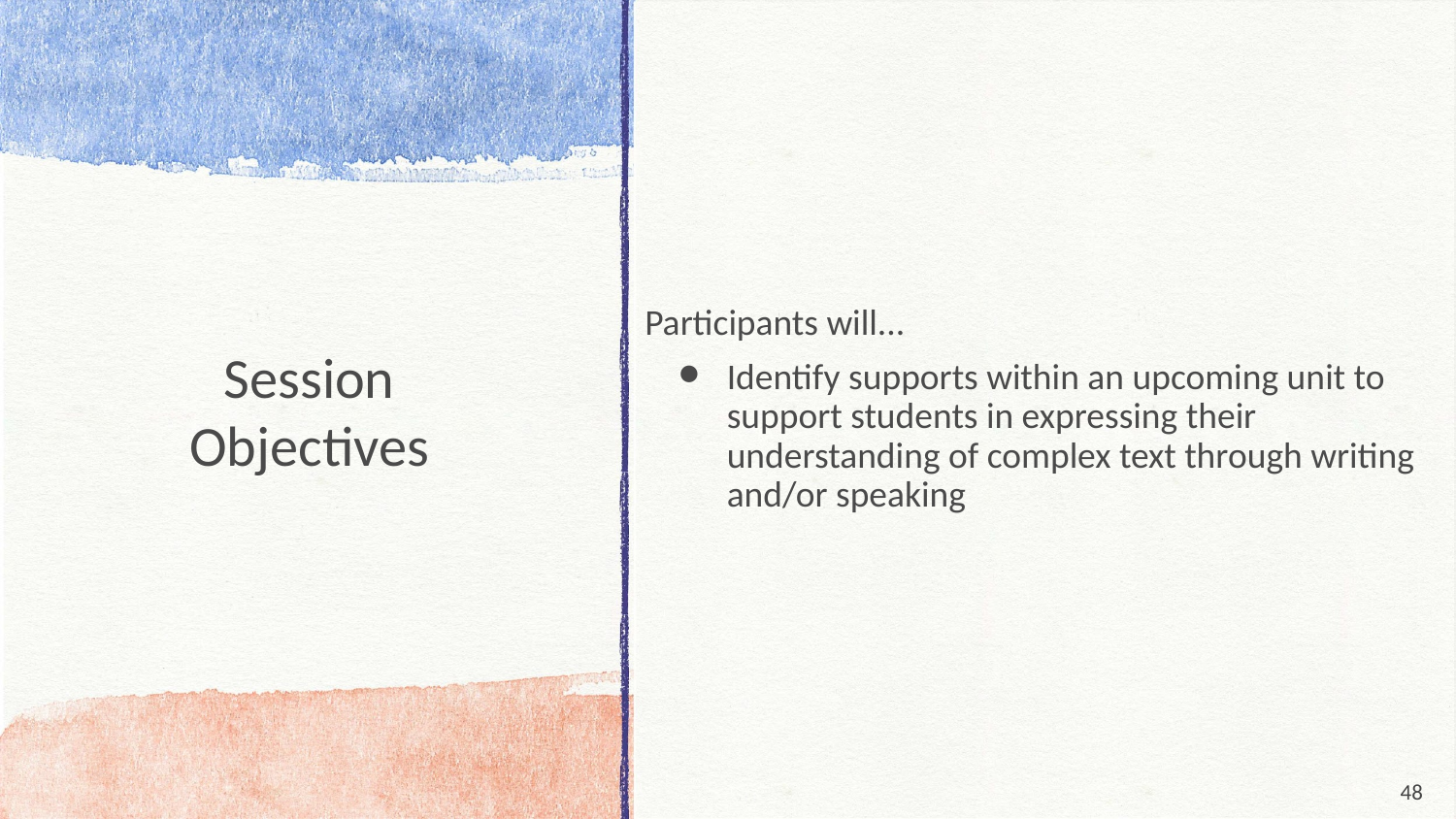

Participants will...
Identify supports within an upcoming unit to support students in expressing their understanding of complex text through writing and/or speaking
# Session
Objectives